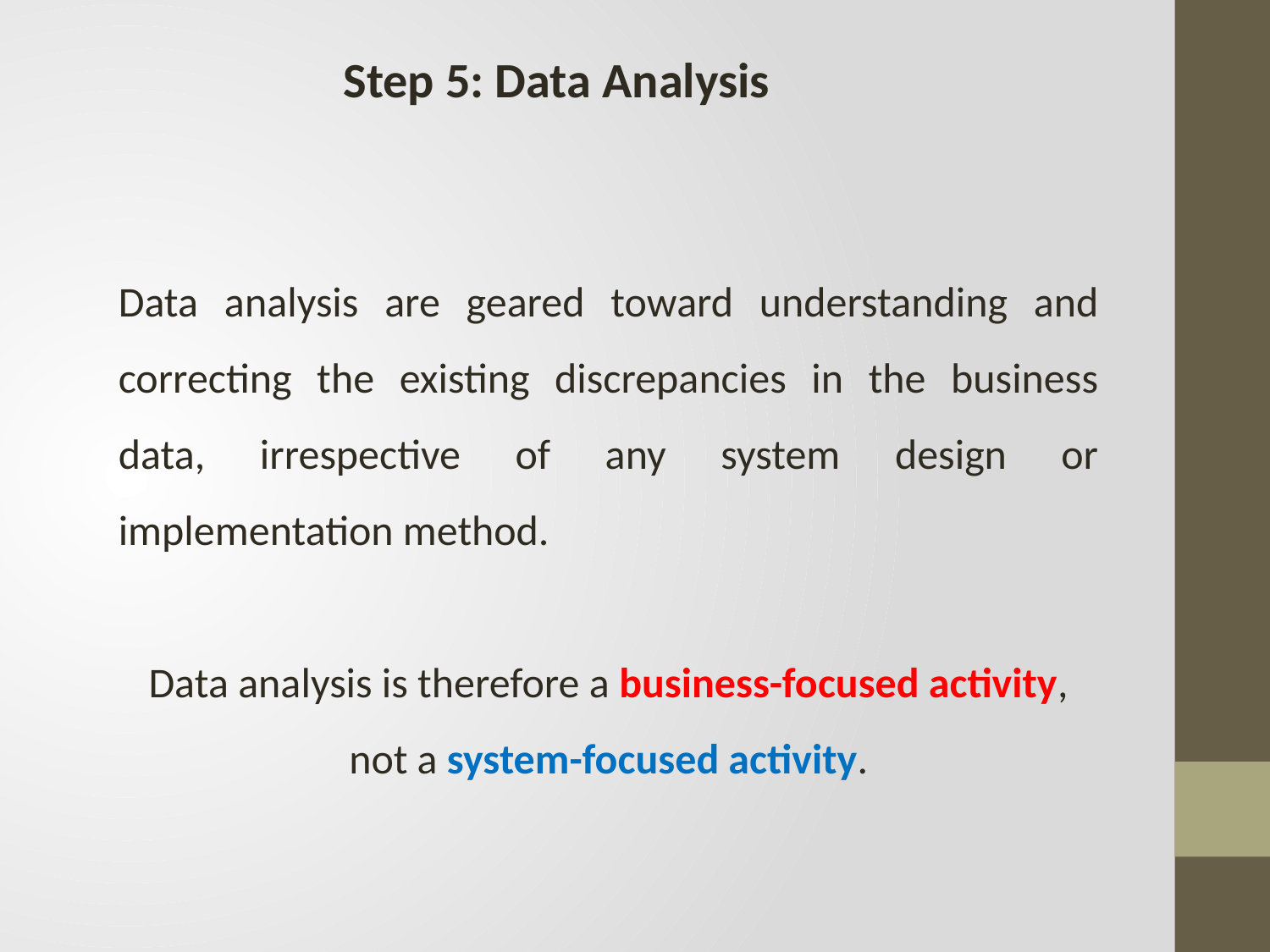

Step 5: Data Analysis
Data analysis are geared toward understanding and correcting the existing discrepancies in the business data, irrespective of any system design or implementation method.

Data analysis is therefore a business-focused activity, not a system-focused activity.